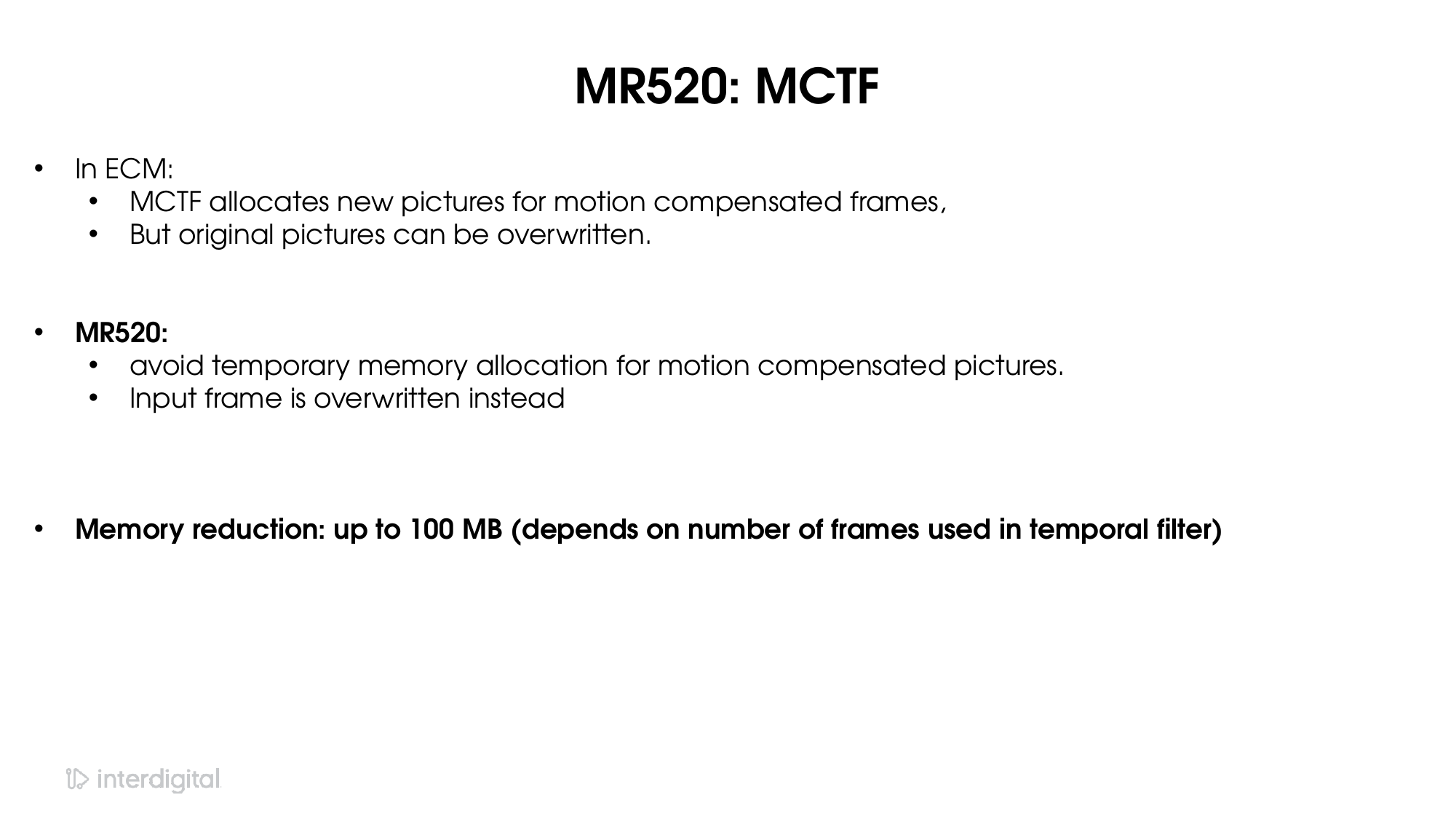

# MR520: MCTF
In ECM:
MCTF allocates new pictures for motion compensated frames,
But original pictures can be overwritten.

MR520:
avoid temporary memory allocation for motion compensated pictures.
Input frame is overwritten instead

Memory reduction: up to 100 MB (depends on number of frames used in temporal filter)